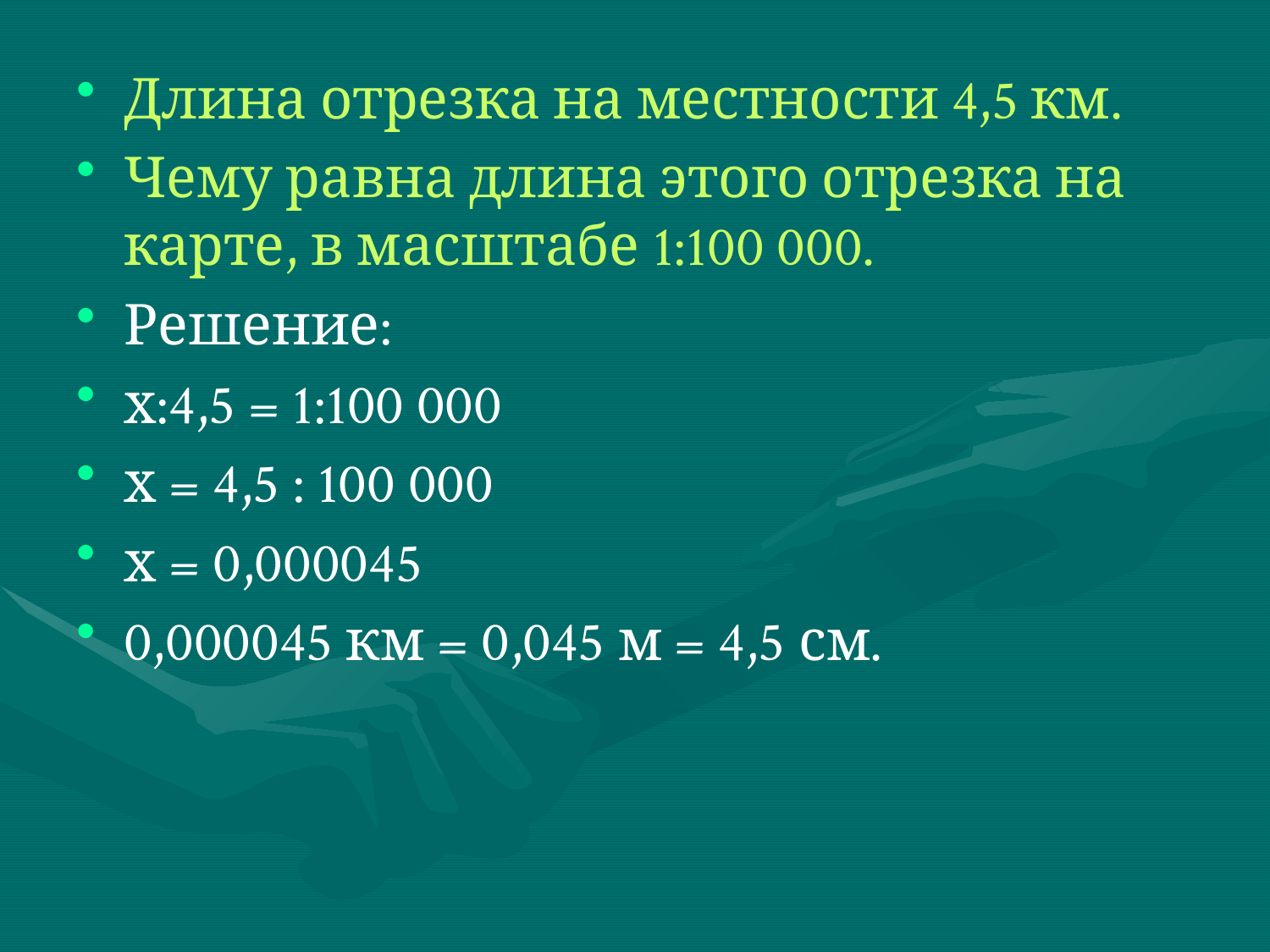

#
Длина отрезка на местности 4,5 км.
Чему равна длина этого отрезка на карте, в масштабе 1:100 000.
Решение:
х:4,5 = 1:100 000
х = 4,5 : 100 000
х = 0,000045
0,000045 км = 0,045 м = 4,5 см.